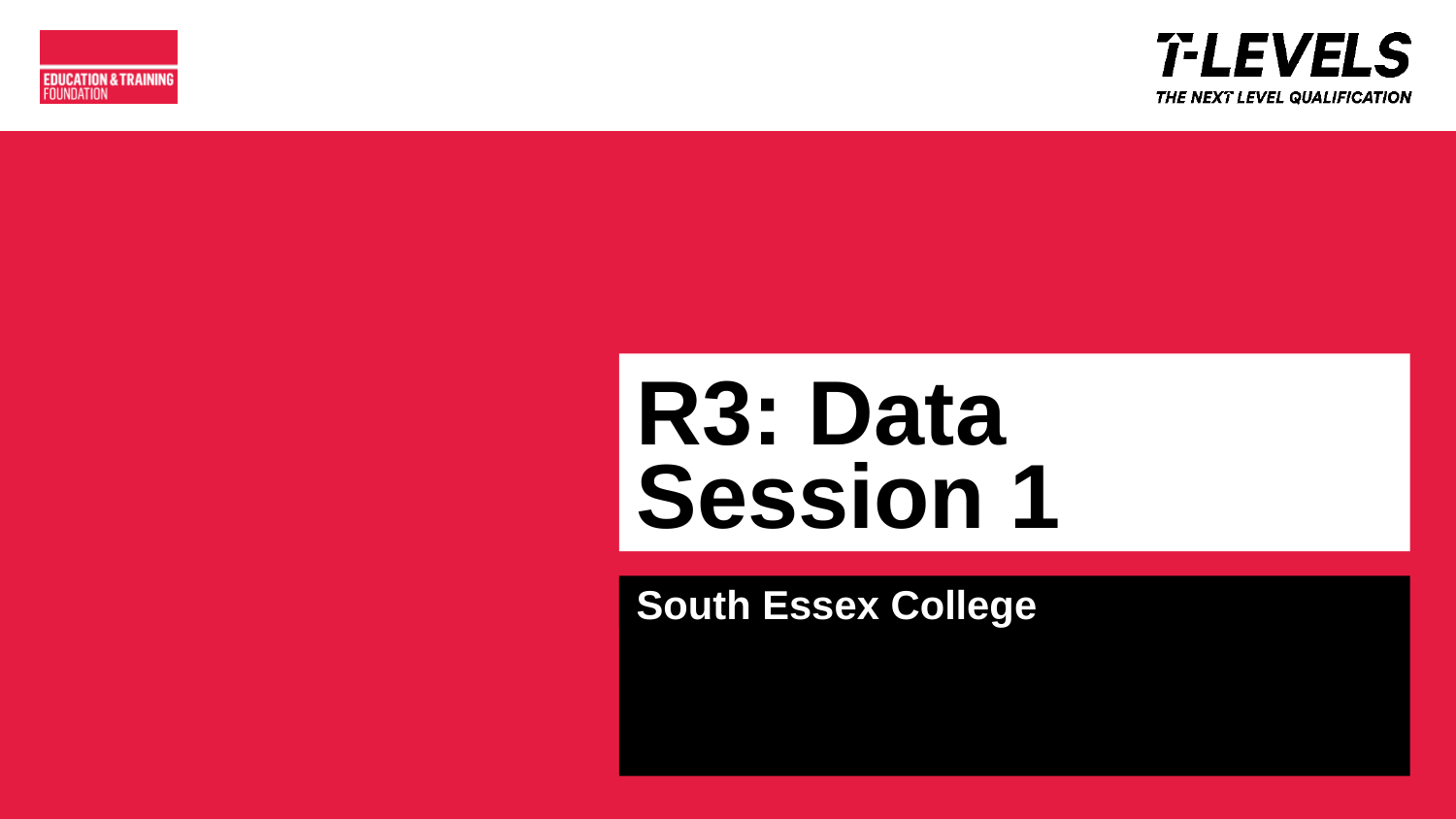

# R3: Data Session 1
South Essex College